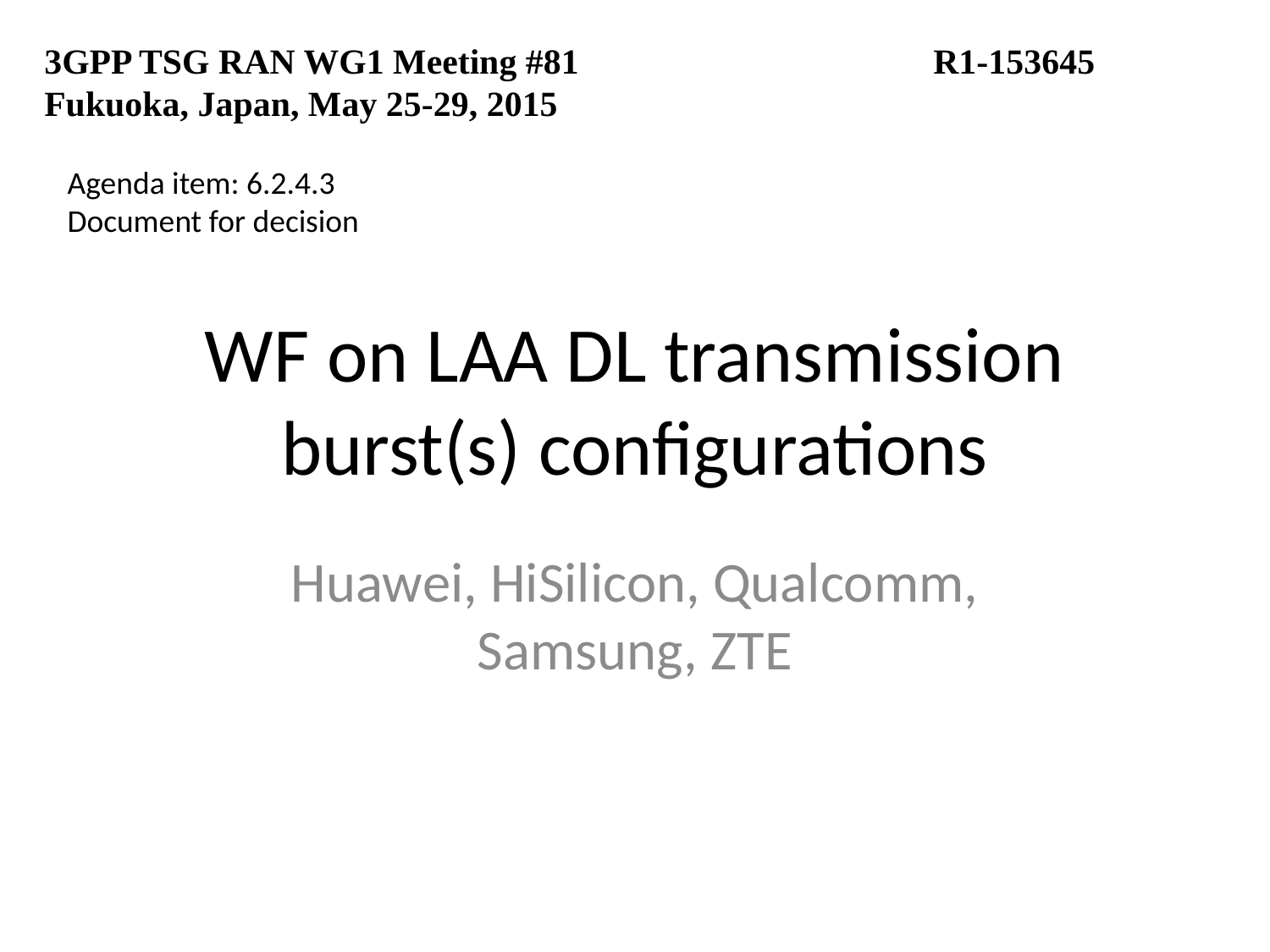

3GPP TSG RAN WG1 Meeting #81			R1-153645
Fukuoka, Japan, May 25-29, 2015
Agenda item: 6.2.4.3
Document for decision
# WF on LAA DL transmission burst(s) configurations
Huawei, HiSilicon, Qualcomm, Samsung, ZTE